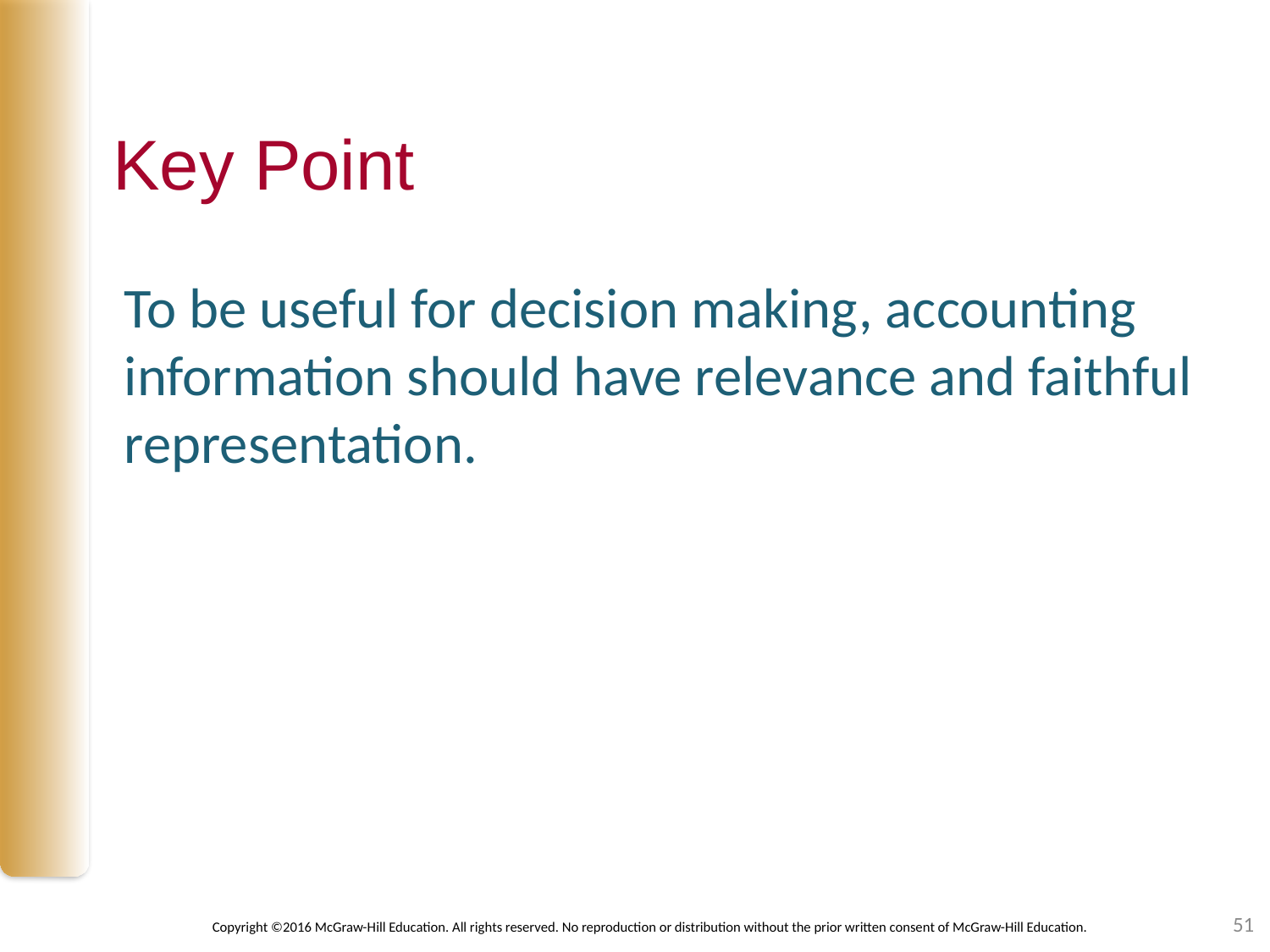

# Key Point
To be useful for decision making, accounting information should have relevance and faithful representation.
51
Copyright ©2016 McGraw-Hill Education. All rights reserved. No reproduction or distribution without the prior written consent of McGraw-Hill Education.